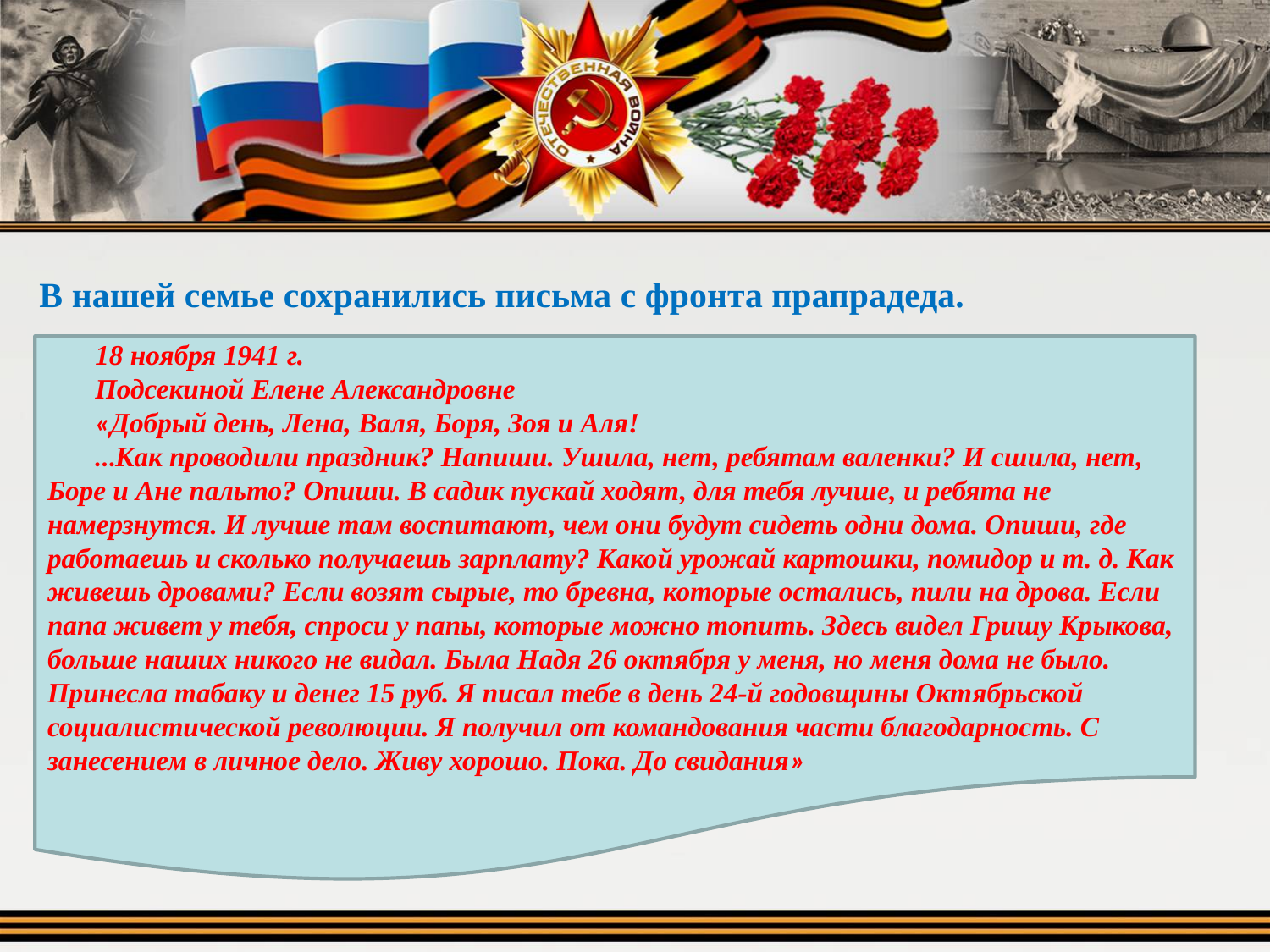

В нашей семье сохранились письма с фронта прапрадеда.

18 ноября 1941 г.
Подсекиной Елене Александровне
«Добрый день, Лена, Валя, Боря, Зоя и Аля!
…Как проводили праздник? Напиши. Ушила, нет, ребятам валенки? И сшила, нет, Боре и Ане пальто? Опиши. В садик пускай ходят, для тебя лучше, и ребята не намерзнутся. И лучше там воспитают, чем они будут сидеть одни дома. Опиши, где работаешь и сколько получаешь зарплату? Какой урожай картошки, помидор и т. д. Как живешь дровами? Если возят сырые, то бревна, которые остались, пили на дрова. Если папа живет у тебя, спроси у папы, которые можно топить. Здесь видел Гришу Крыкова, больше наших никого не видал. Была Надя 26 октября у меня, но меня дома не было. Принесла табаку и денег 15 руб. Я писал тебе в день 24-й годовщины Октябрьской социалистической революции. Я получил от командования части благодарность. С занесением в личное дело. Живу хорошо. Пока. До свидания»